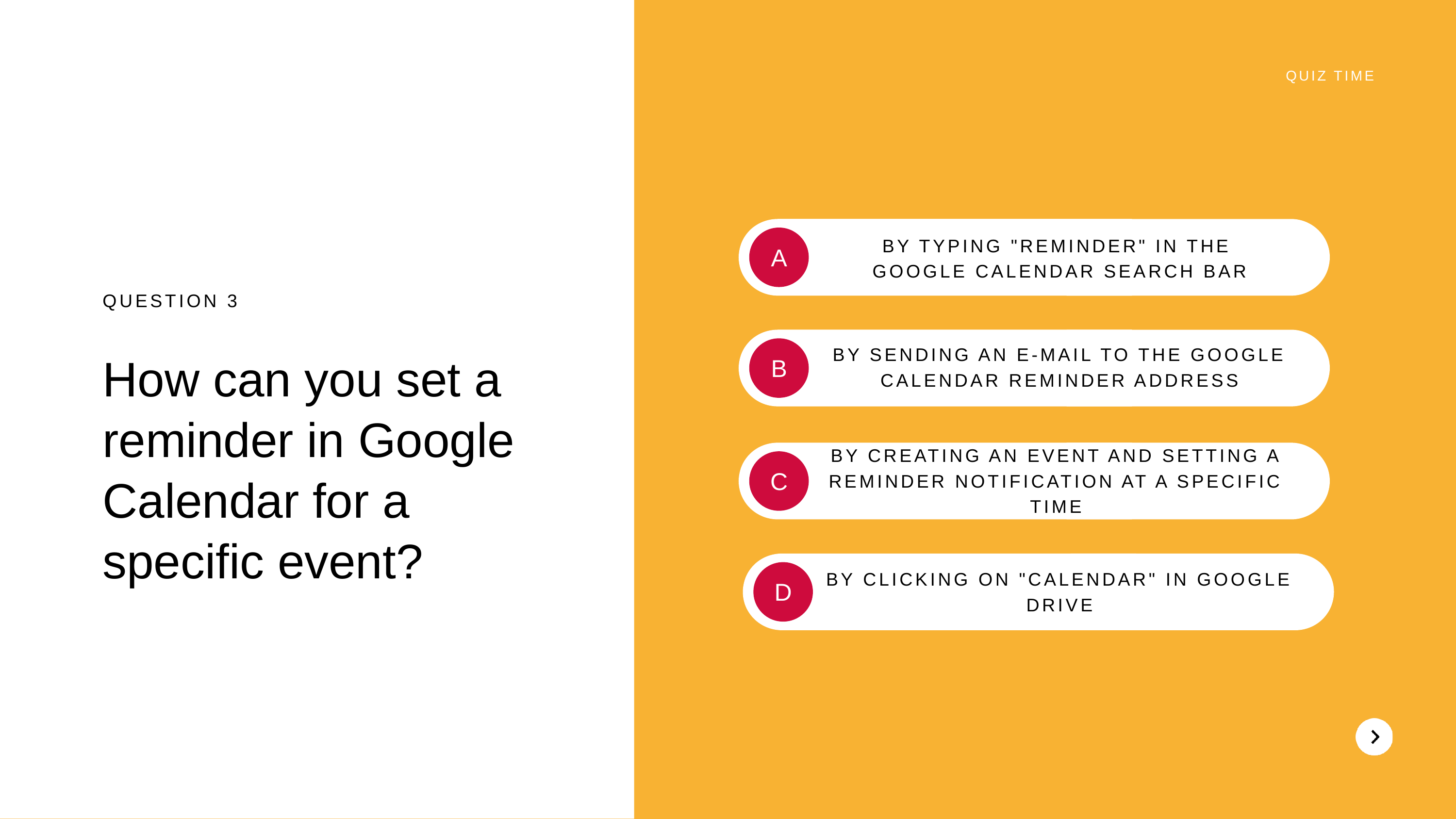

QUIZ TIME

BY TYPING "REMINDER" IN THE
GOOGLE CALENDAR SEARCH BAR
A
QUESTION 3
How can you set a reminder in Google Calendar for a specific event?

BY SENDING AN E-MAIL TO THE GOOGLE CALENDAR REMINDER ADDRESS
B
BY CREATING AN EVENT AND SETTING A REMINDER NOTIFICATION AT A SPECIFIC TIME

C

BY CLICKING ON "CALENDAR" IN GOOGLE DRIVE
D